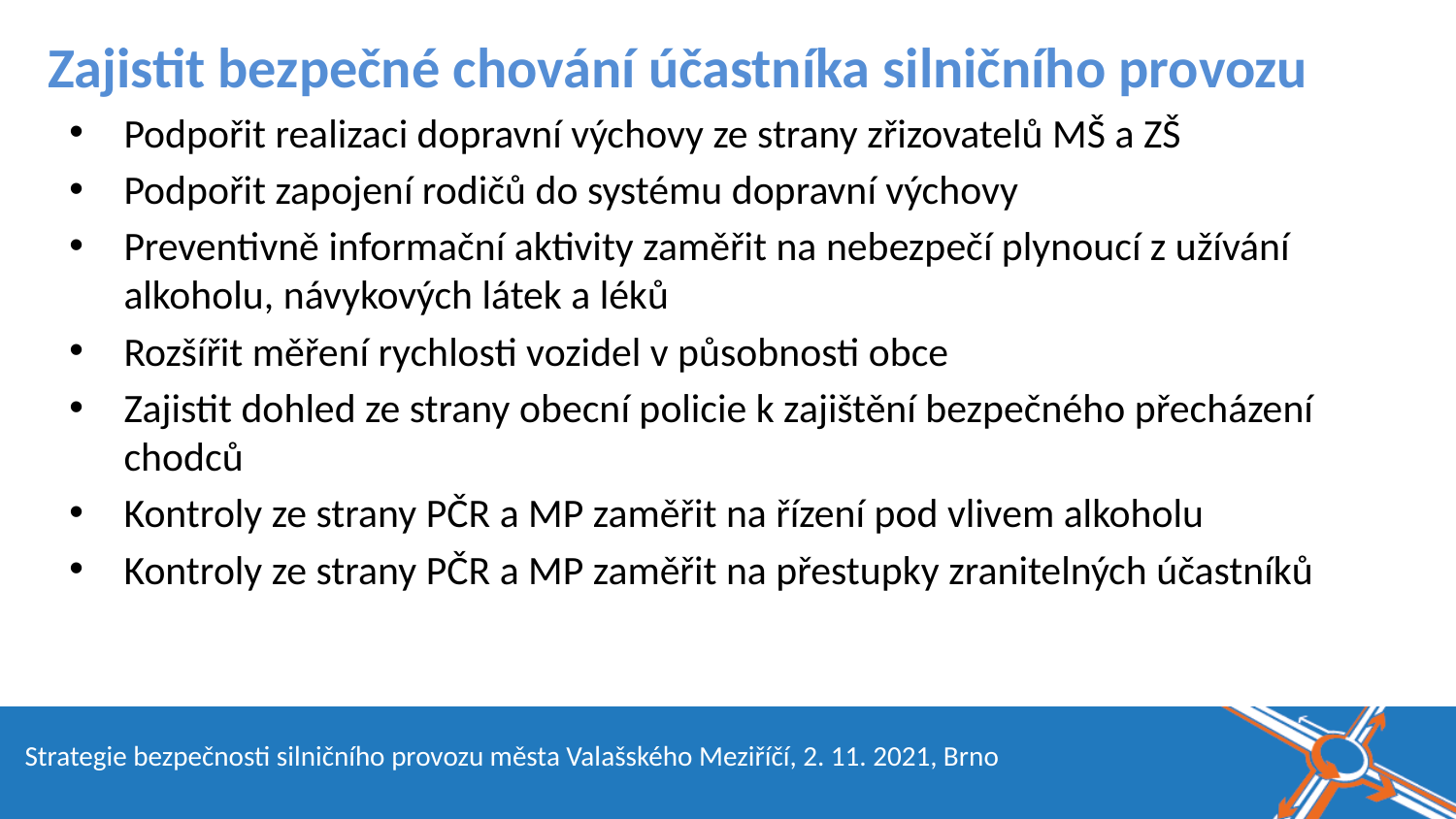

# Zajistit bezpečné chování účastníka silničního provozu
Podpořit realizaci dopravní výchovy ze strany zřizovatelů MŠ a ZŠ
Podpořit zapojení rodičů do systému dopravní výchovy
Preventivně informační aktivity zaměřit na nebezpečí plynoucí z užívání alkoholu, návykových látek a léků
Rozšířit měření rychlosti vozidel v působnosti obce
Zajistit dohled ze strany obecní policie k zajištění bezpečného přecházení chodců
Kontroly ze strany PČR a MP zaměřit na řízení pod vlivem alkoholu
Kontroly ze strany PČR a MP zaměřit na přestupky zranitelných účastníků

Strategie bezpečnosti silničního provozu města Valašského Meziříčí, 2. 11. 2021, Brno